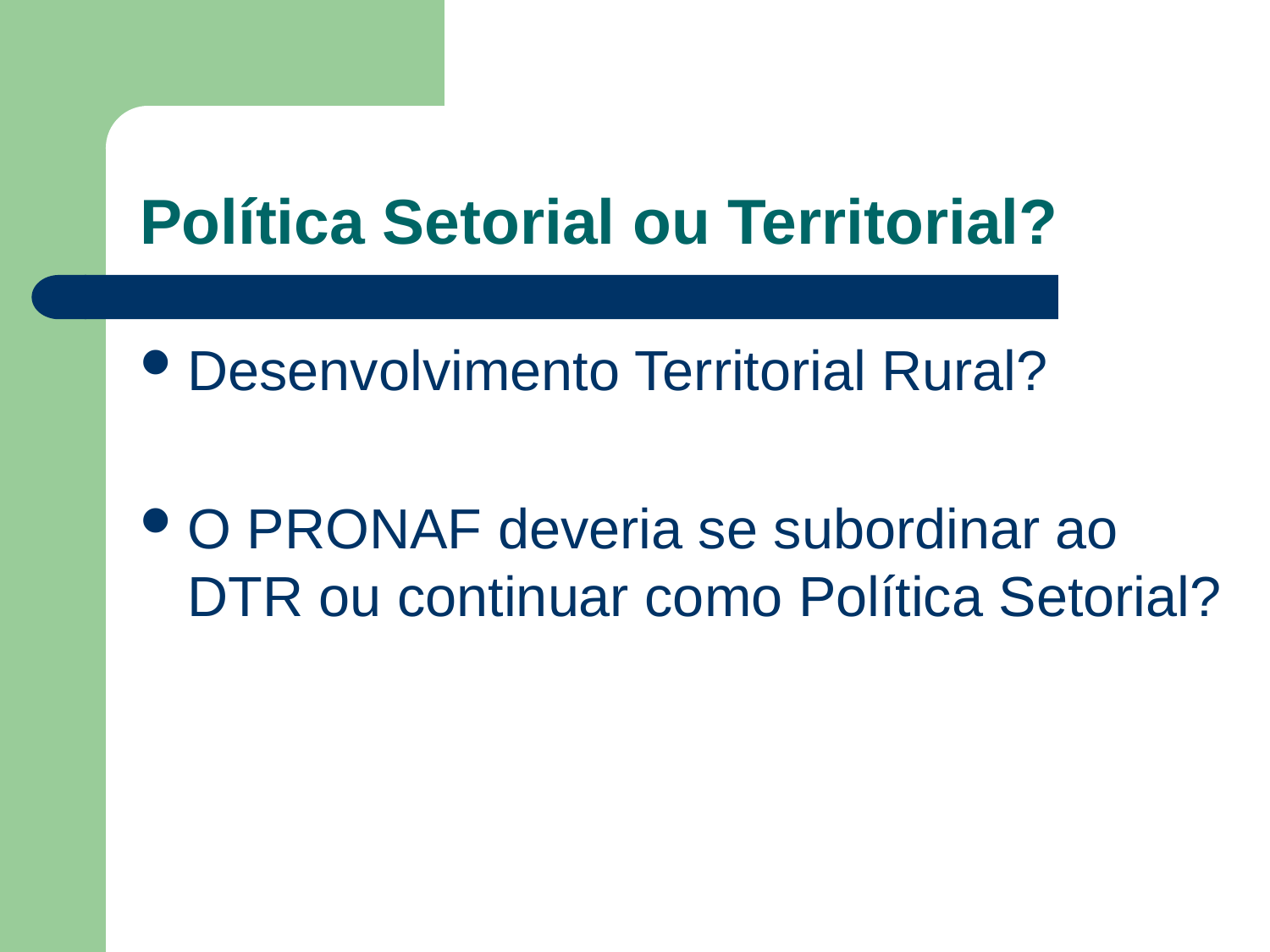

# Política Setorial ou Territorial?
Desenvolvimento Territorial Rural?

O PRONAF deveria se subordinar ao DTR ou continuar como Política Setorial?